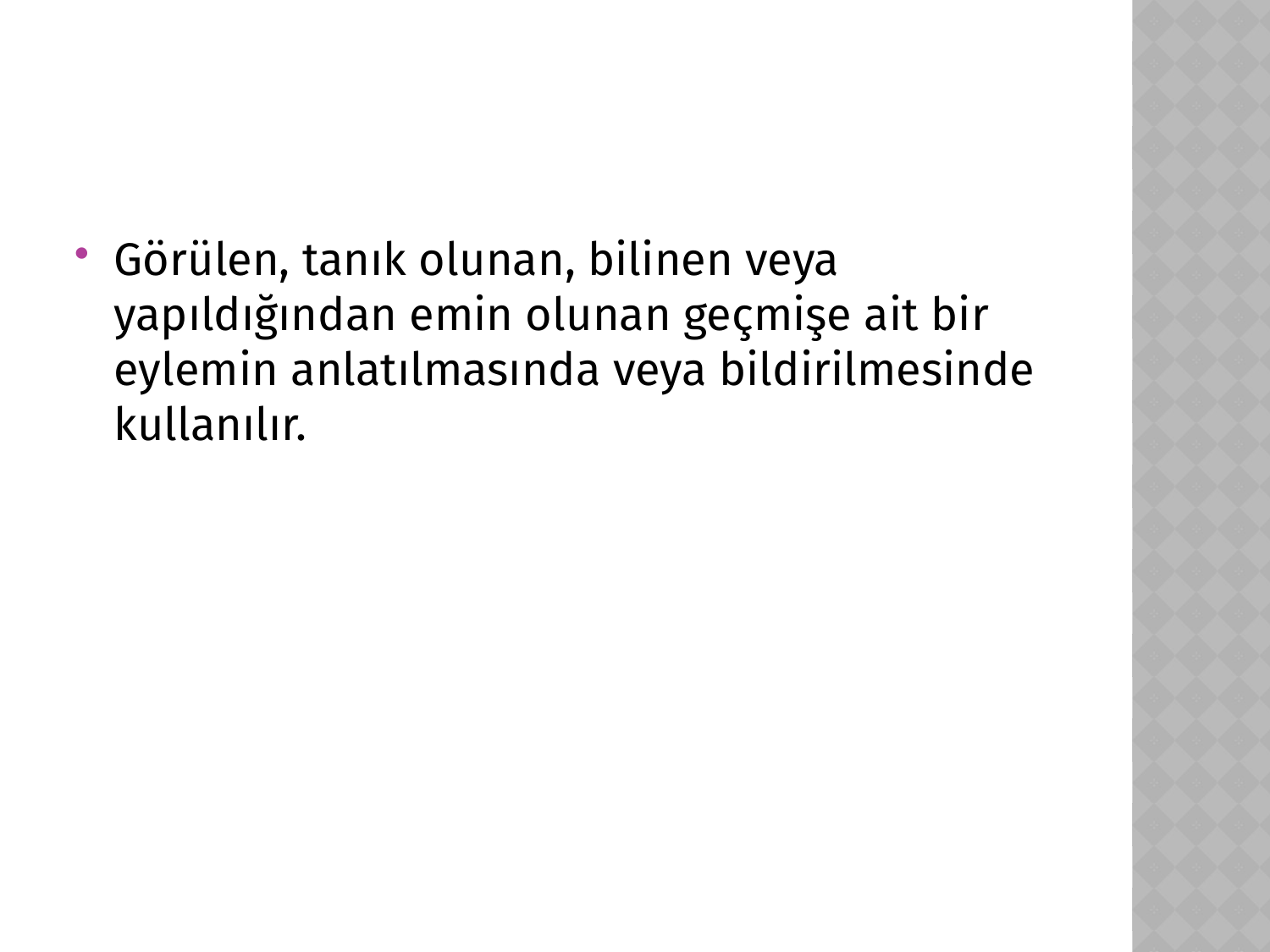

#
Görülen, tanık olunan, bilinen veya yapıldığından emin olunan geçmişe ait bir eylemin anlatılmasında veya bildirilmesinde kullanılır.